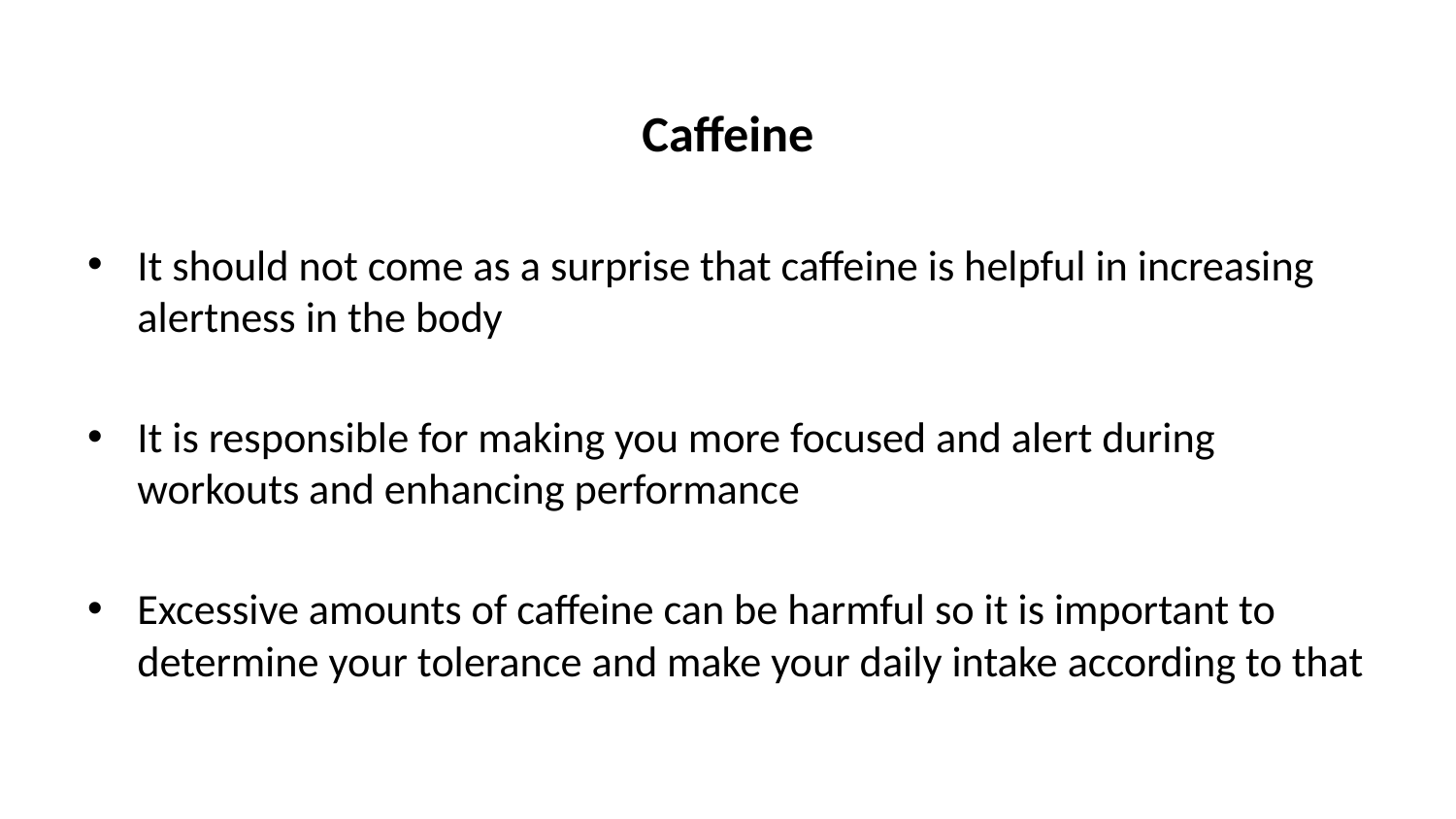

# Caffeine
It should not come as a surprise that caffeine is helpful in increasing alertness in the body

It is responsible for making you more focused and alert during workouts and enhancing performance

Excessive amounts of caffeine can be harmful so it is important to determine your tolerance and make your daily intake according to that